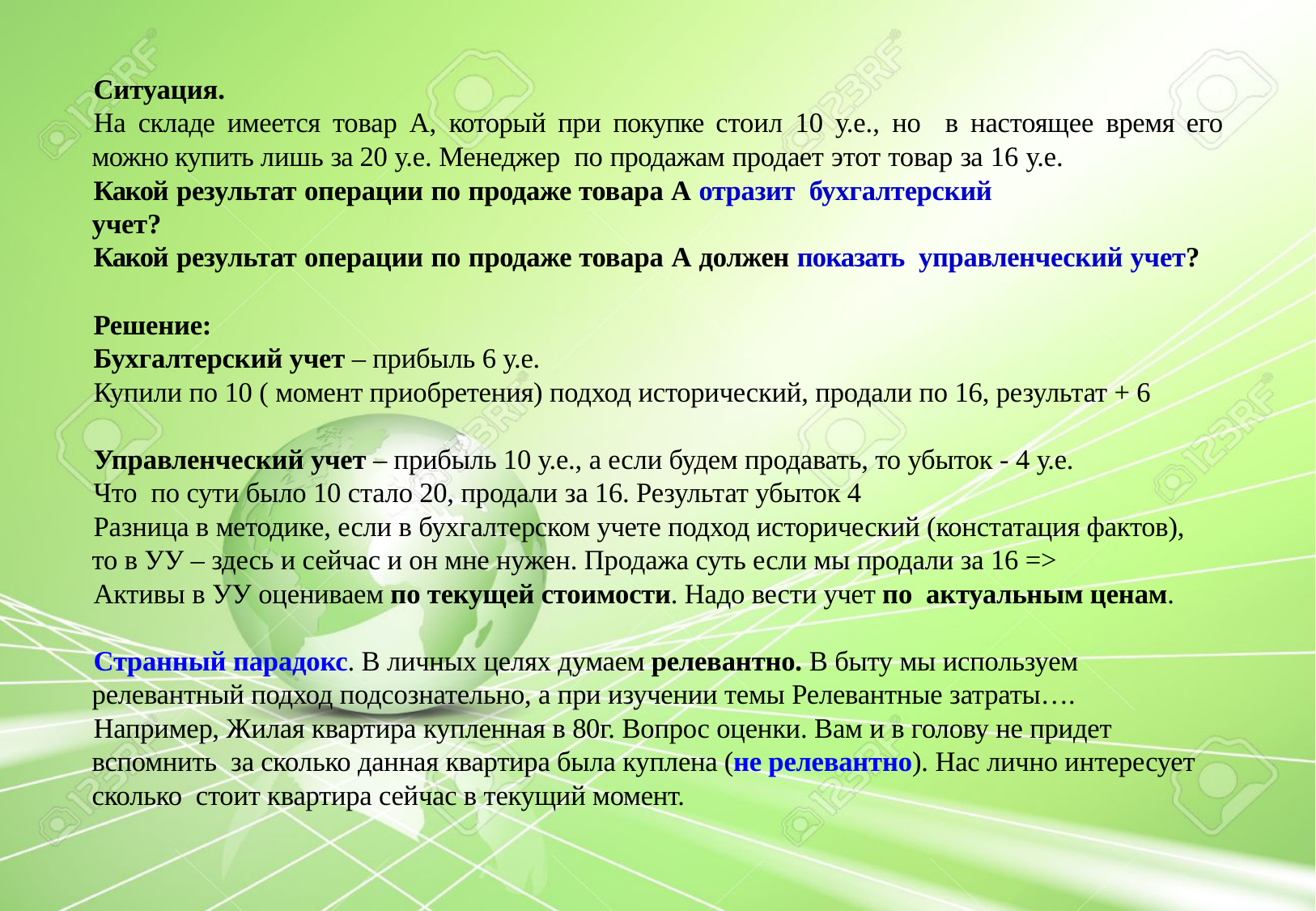

Ситуация.
На складе имеется товар А, который при покупке стоил 10 у.е., но  в настоящее время его можно купить лишь за 20 у.е. Менеджер  по продажам продает этот товар за 16 у.е.
Какой результат операции по продаже товара А отразит  бухгалтерский учет?
Какой результат операции по продаже товара А должен показать  управленческий учет?

Решение:
Бухгалтерский учет – прибыль 6 у.е.
Купили по 10 ( момент приобретения) подход исторический, продали по 16, результат + 6

Управленческий учет – прибыль 10 у.е., а если будем продавать, то убыток - 4 у.е.
Что  по сути было 10 стало 20, продали за 16. Результат убыток 4
Разница в методике, если в бухгалтерском учете подход исторический (констатация фактов), то в УУ – здесь и сейчас и он мне нужен. Продажа суть если мы продали за 16 =˃
Активы в УУ оцениваем по текущей стоимости. Надо вести учет по  актуальным ценам.

Странный парадокс. В личных целях думаем релевантно. В быту мы используем релевантный подход подсознательно, а при изучении темы Релевантные затраты….
Например, Жилая квартира купленная в 80г. Вопрос оценки. Вам и в голову не придет вспомнить  за сколько данная квартира была куплена (не релевантно). Нас лично интересует сколько  стоит квартира сейчас в текущий момент.